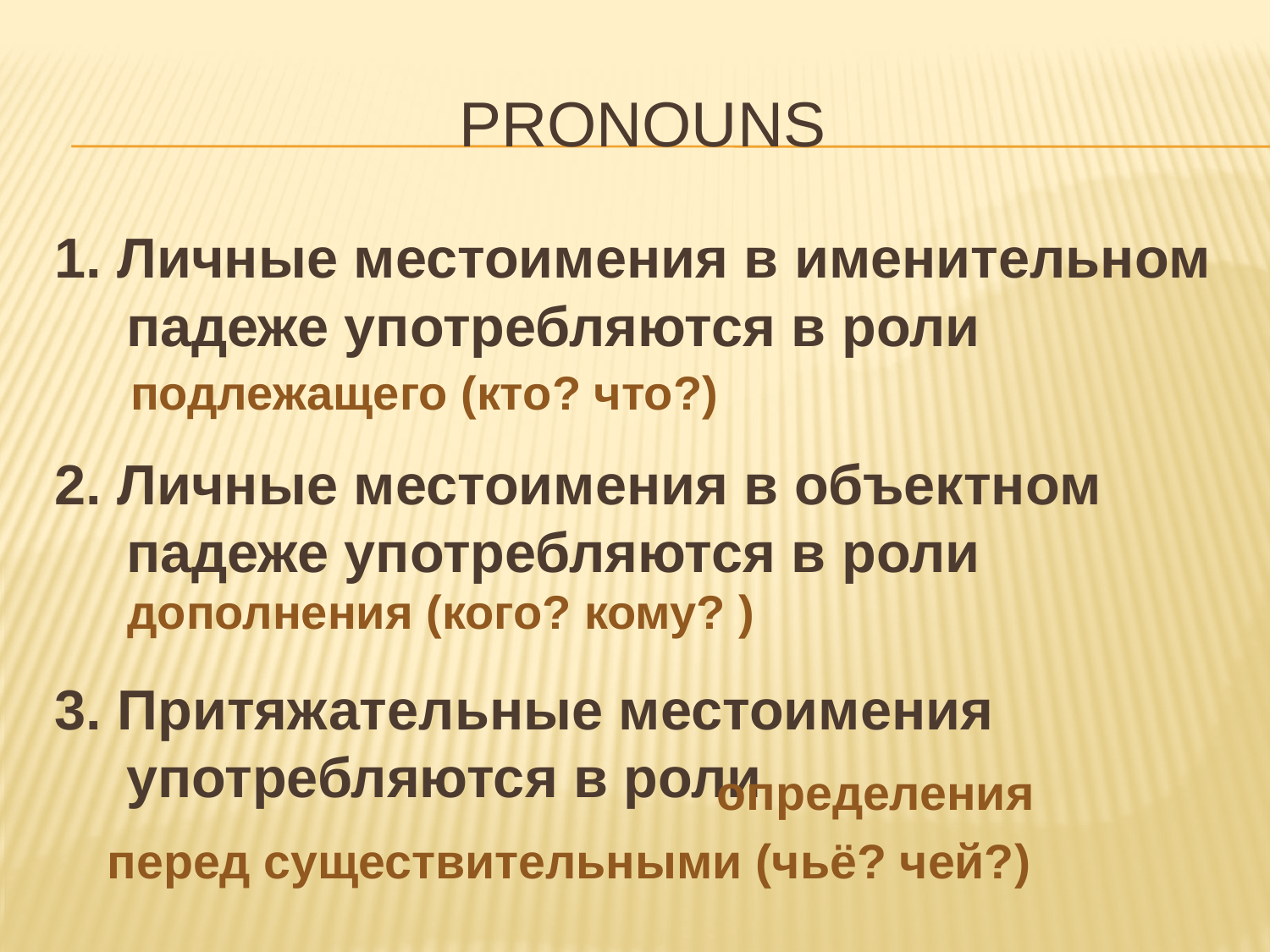

# pronouns
1. Личные местоимения в именительном падеже употребляются в роли

2. Личные местоимения в объектном падеже употребляются в роли

3. Притяжательные местоимения употребляются в роли

 подлежащего (кто? что?)
дополнения (кого? кому? )
                                                    определения
       перед существительными (чьё? чей?)